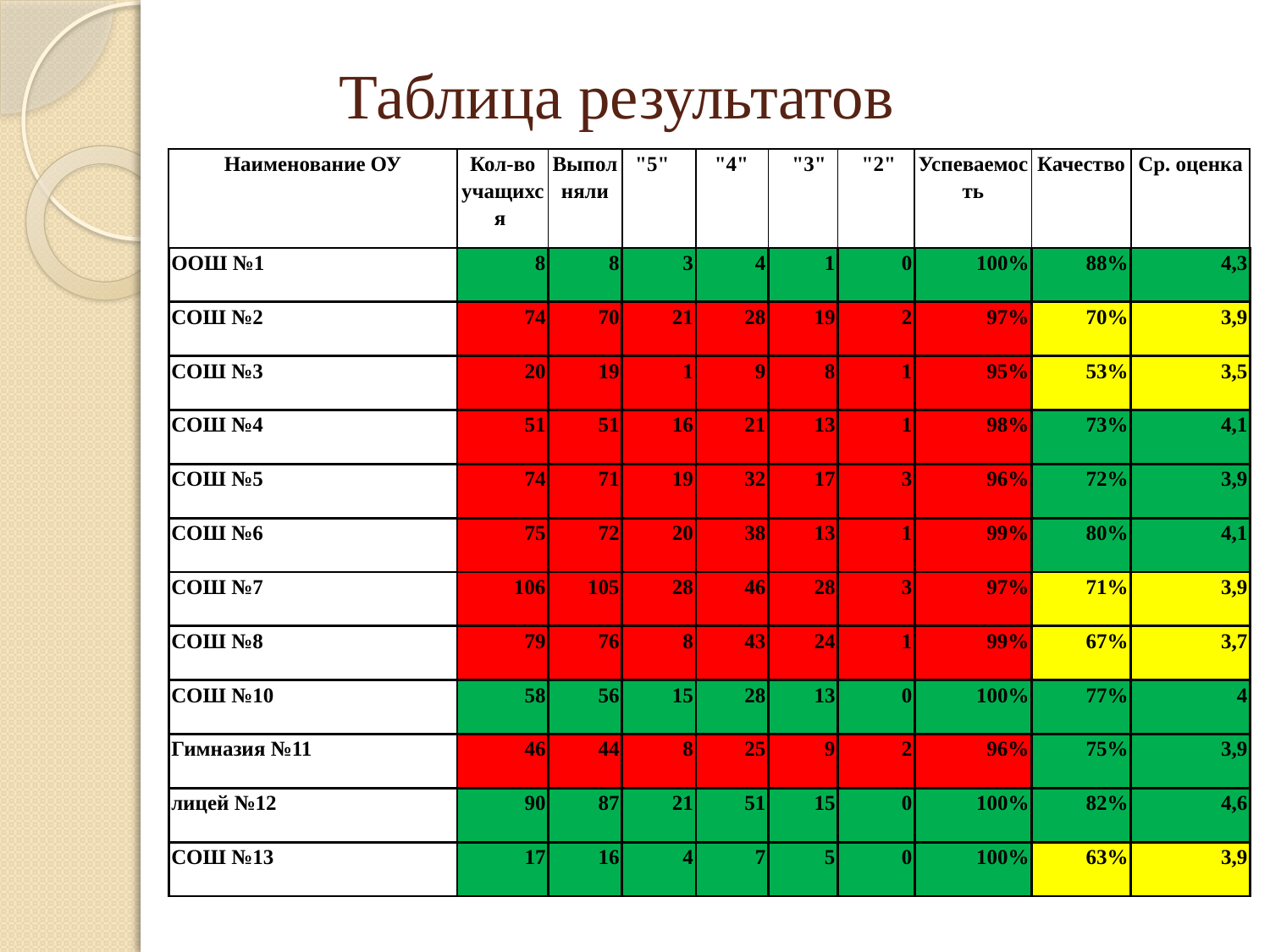

# Таблица результатов
| Наименование ОУ | Кол-во учащихся | Выполняли | "5" | "4" | "3" | "2" | Успеваемость | Качество | Ср. оценка |
| --- | --- | --- | --- | --- | --- | --- | --- | --- | --- |
| ООШ №1 | 8 | 8 | 3 | 4 | 1 | 0 | 100% | 88% | 4,3 |
| СОШ №2 | 74 | 70 | 21 | 28 | 19 | 2 | 97% | 70% | 3,9 |
| СОШ №3 | 20 | 19 | 1 | 9 | 8 | 1 | 95% | 53% | 3,5 |
| СОШ №4 | 51 | 51 | 16 | 21 | 13 | 1 | 98% | 73% | 4,1 |
| СОШ №5 | 74 | 71 | 19 | 32 | 17 | 3 | 96% | 72% | 3,9 |
| СОШ №6 | 75 | 72 | 20 | 38 | 13 | 1 | 99% | 80% | 4,1 |
| СОШ №7 | 106 | 105 | 28 | 46 | 28 | 3 | 97% | 71% | 3,9 |
| СОШ №8 | 79 | 76 | 8 | 43 | 24 | 1 | 99% | 67% | 3,7 |
| СОШ №10 | 58 | 56 | 15 | 28 | 13 | 0 | 100% | 77% | 4 |
| Гимназия №11 | 46 | 44 | 8 | 25 | 9 | 2 | 96% | 75% | 3,9 |
| лицей №12 | 90 | 87 | 21 | 51 | 15 | 0 | 100% | 82% | 4,6 |
| СОШ №13 | 17 | 16 | 4 | 7 | 5 | 0 | 100% | 63% | 3,9 |